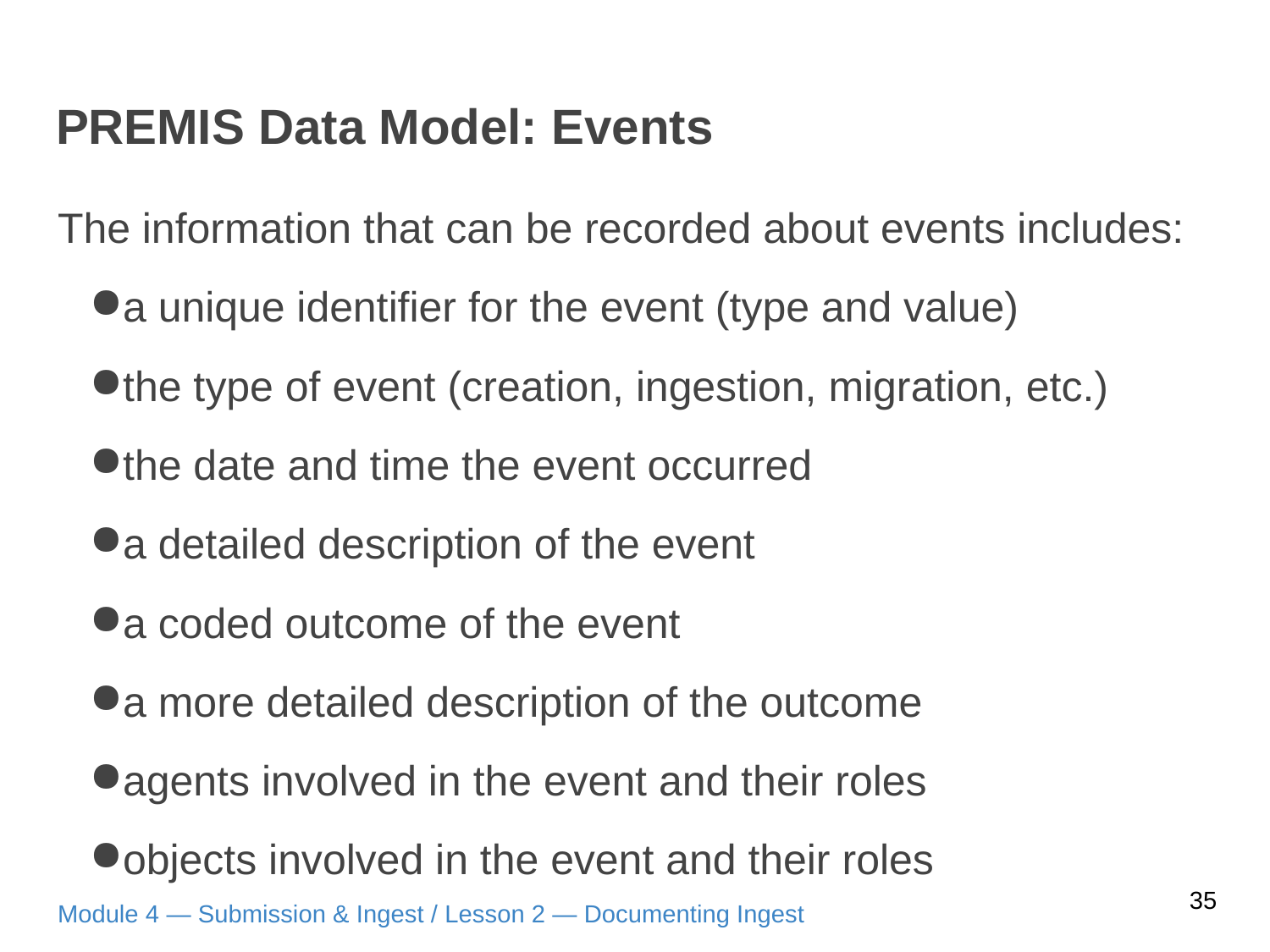

# PREMIS Data Model: Events
The information that can be recorded about events includes:
a unique identifier for the event (type and value)
the type of event (creation, ingestion, migration, etc.)
the date and time the event occurred
a detailed description of the event
a coded outcome of the event
a more detailed description of the outcome
agents involved in the event and their roles
objects involved in the event and their roles
35
Module 4 — Submission & Ingest / Lesson 2 — Documenting Ingest